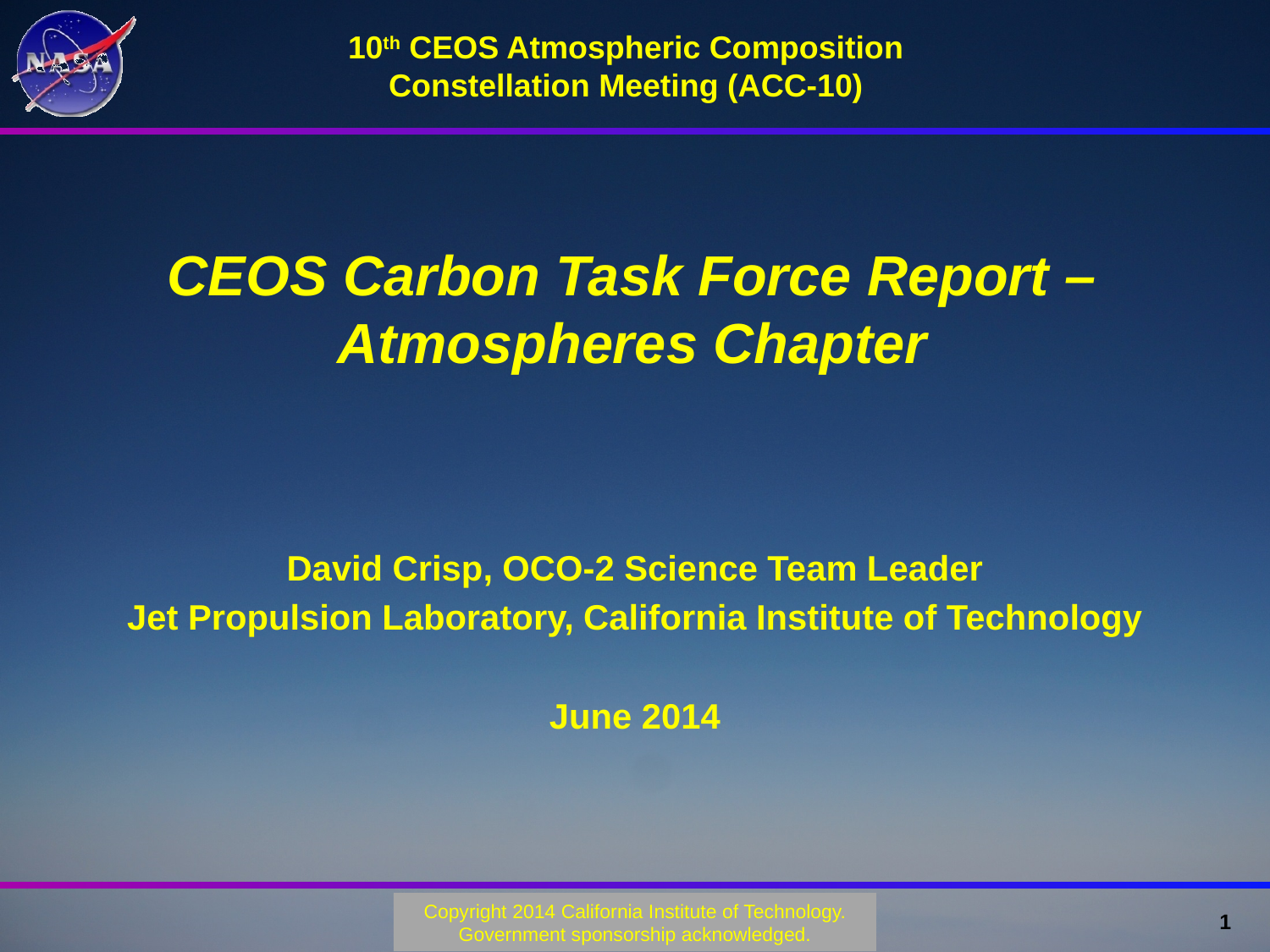

10th CEOS Atmospheric Composition Constellation Meeting (ACC-10)
# CEOS Carbon Task Force Report – Atmospheres Chapter
David Crisp, OCO-2 Science Team Leader
Jet Propulsion Laboratory, California Institute of Technology

June 2014
Copyright 2014 California Institute of Technology. Government sponsorship acknowledged.